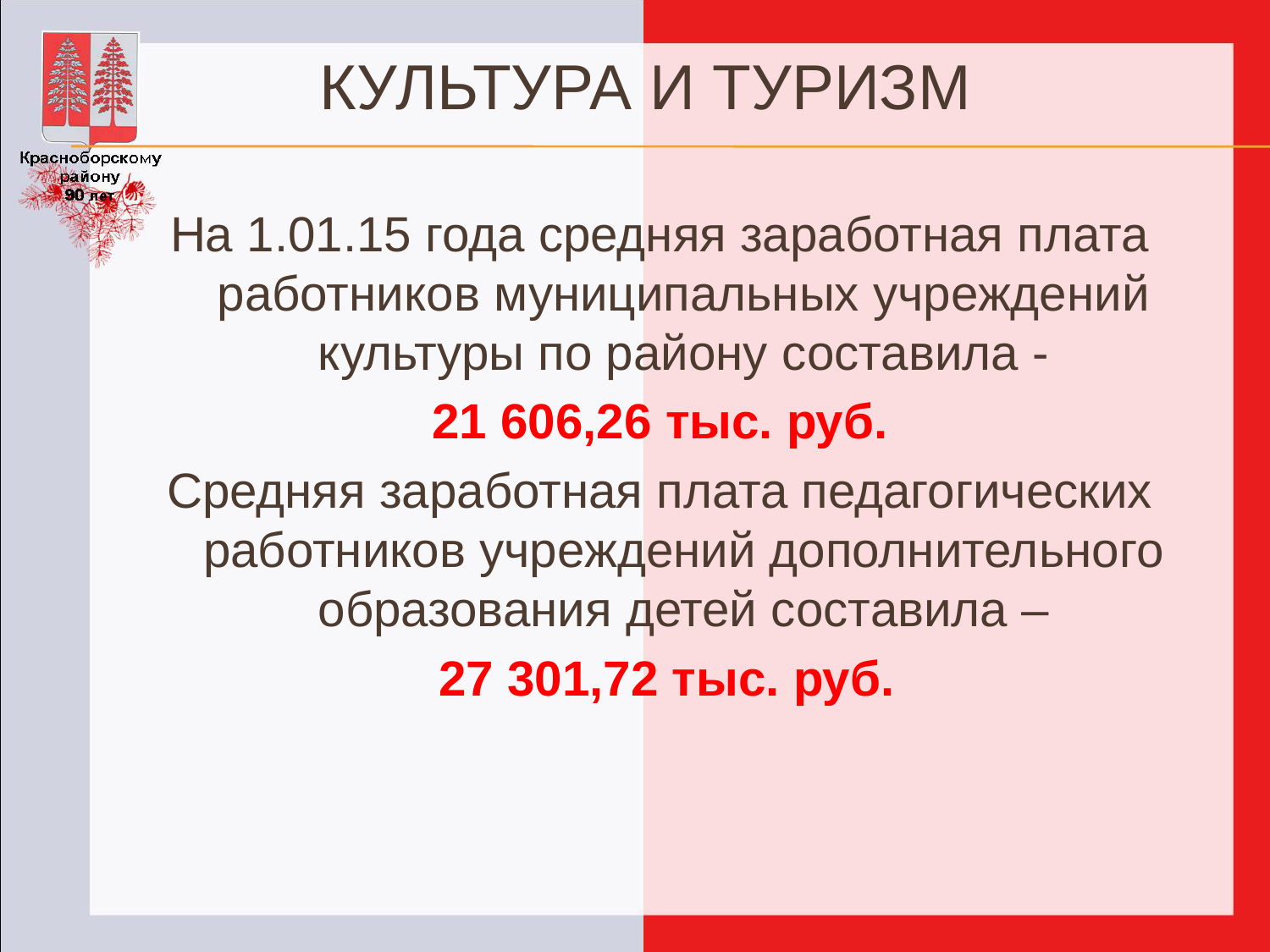

КУЛЬТУРА И ТУРИЗМ
На 1.01.15 года средняя заработная плата работников муниципальных учреждений культуры по району составила -
21 606,26 тыс. руб.
Средняя заработная плата педагогических работников учреждений дополнительного образования детей составила –
 27 301,72 тыс. руб.